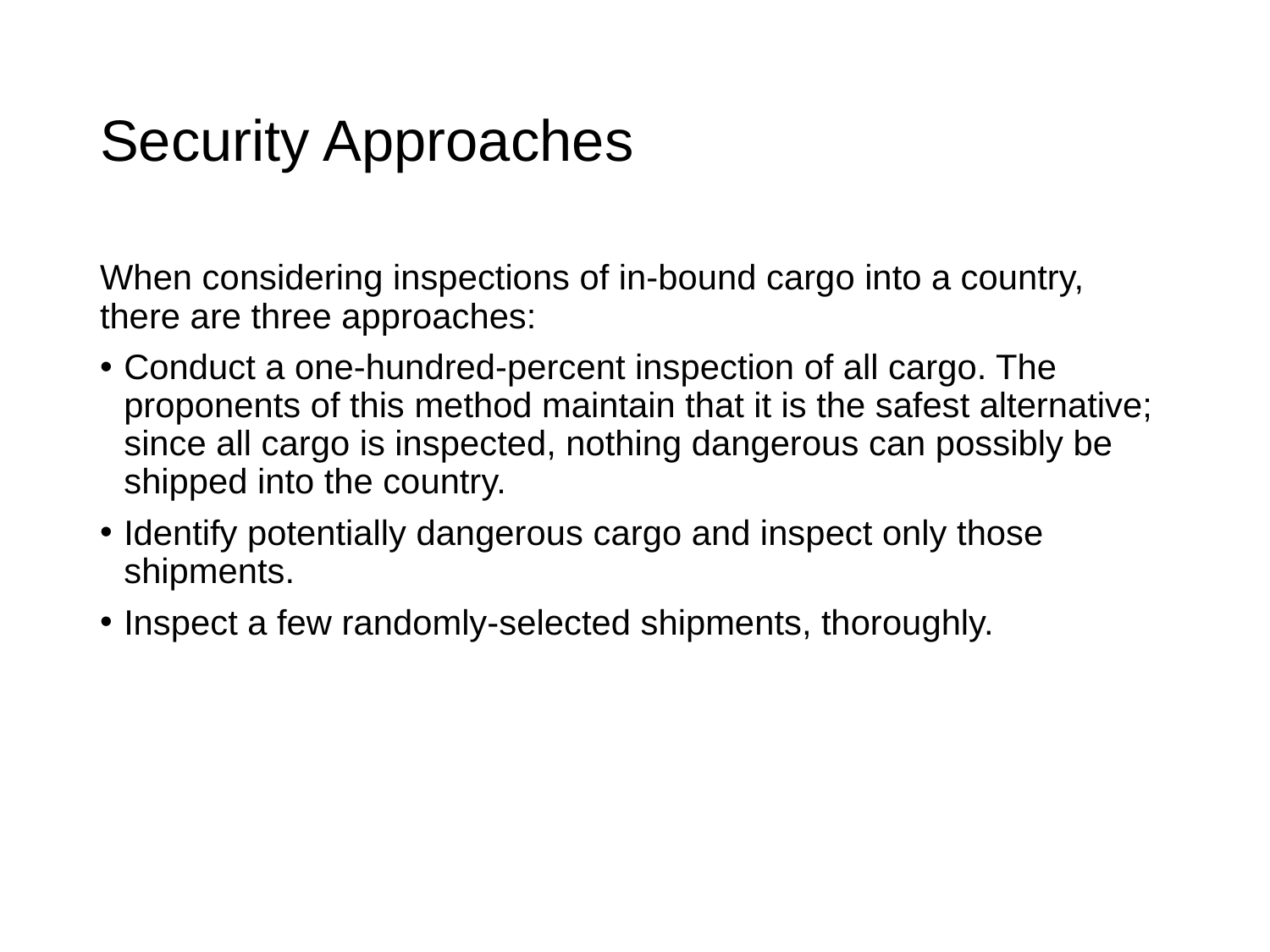

# Security Approaches
When considering inspections of in-bound cargo into a country, there are three approaches:
Conduct a one-hundred-percent inspection of all cargo. The proponents of this method maintain that it is the safest alternative; since all cargo is inspected, nothing dangerous can possibly be shipped into the country.
Identify potentially dangerous cargo and inspect only those shipments.
Inspect a few randomly-selected shipments, thoroughly.